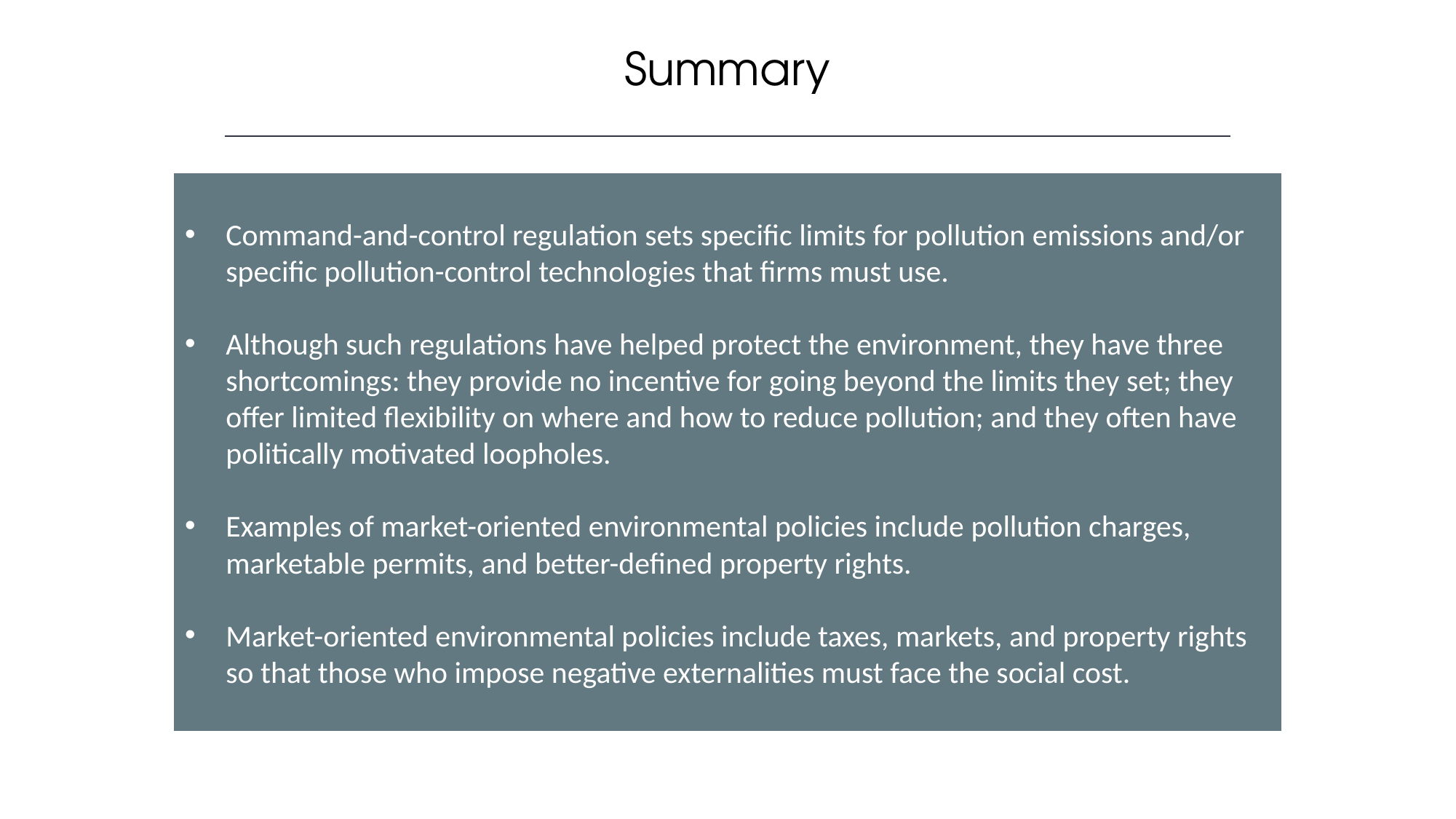

Summary
HAWKES LEARNING

Command-and-control regulation sets specific limits for pollution emissions and/or specific pollution-control technologies that firms must use.

Although such regulations have helped protect the environment, they have three shortcomings: they provide no incentive for going beyond the limits they set; they offer limited flexibility on where and how to reduce pollution; and they often have politically motivated loopholes.

Examples of market-oriented environmental policies include pollution charges, marketable permits, and better-defined property rights.

Market-oriented environmental policies include taxes, markets, and property rights so that those who impose negative externalities must face the social cost.